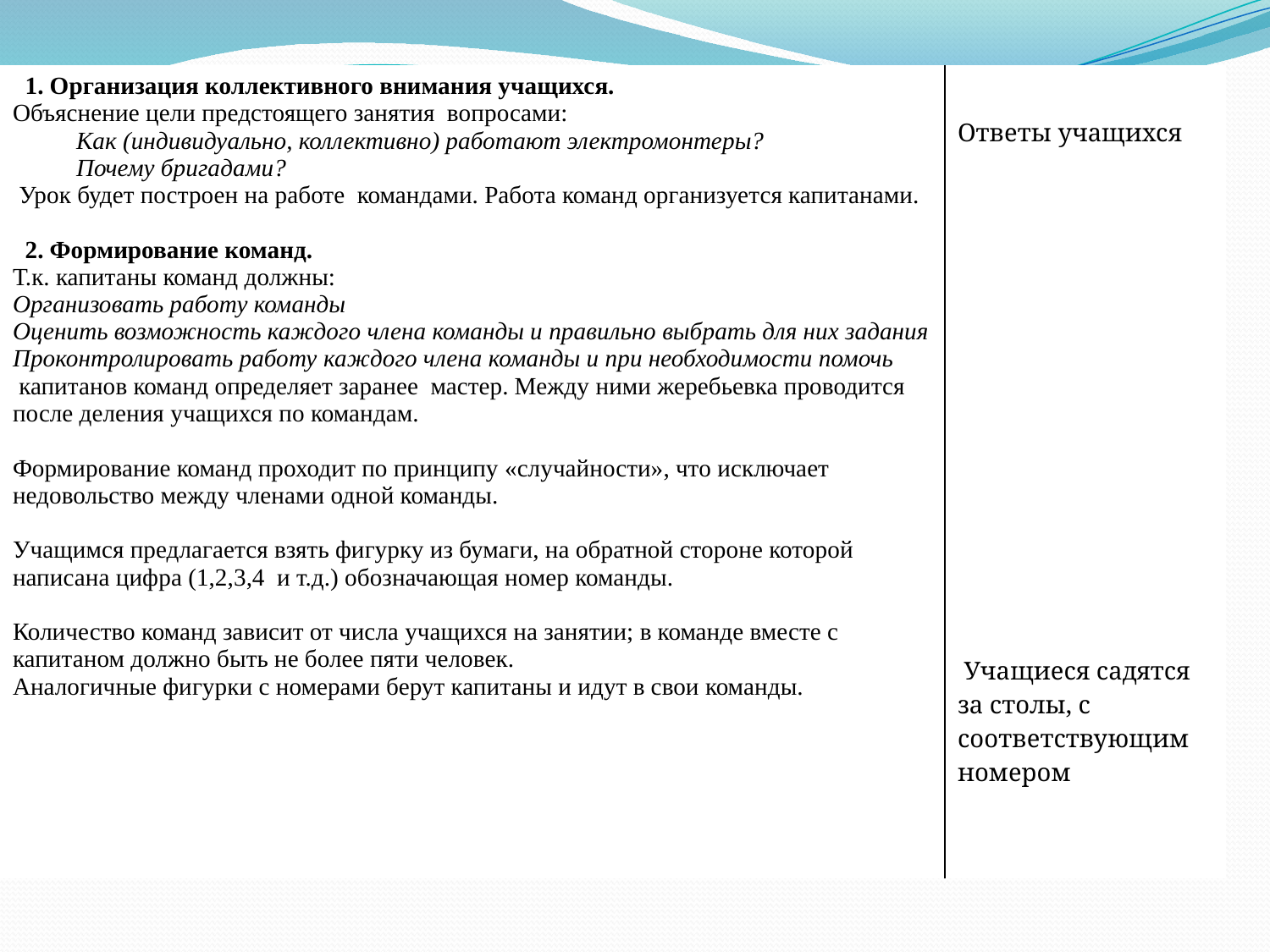

| 1. Организация коллективного внимания учащихся. Объяснение цели предстоящего занятия вопросами: Как (индивидуально, коллективно) работают электромонтеры? Почему бригадами? Урок будет построен на работе командами. Работа команд организуется капитанами.   2. Формирование команд. Т.к. капитаны команд должны: Организовать работу команды Оценить возможность каждого члена команды и правильно выбрать для них задания Проконтролировать работу каждого члена команды и при необходимости помочь капитанов команд определяет заранее мастер. Между ними жеребьевка проводится после деления учащихся по командам.   Формирование команд проходит по принципу «случайности», что исключает недовольство между членами одной команды.   Учащимся предлагается взять фигурку из бумаги, на обратной стороне которой написана цифра (1,2,3,4 и т.д.) обозначающая номер команды.   Количество команд зависит от числа учащихся на занятии; в команде вместе с капитаном должно быть не более пяти человек. Аналогичные фигурки с номерами берут капитаны и идут в свои команды. | Ответы учащихся                                Учащиеся садятся за столы, с соответствующим номером |
| --- | --- |